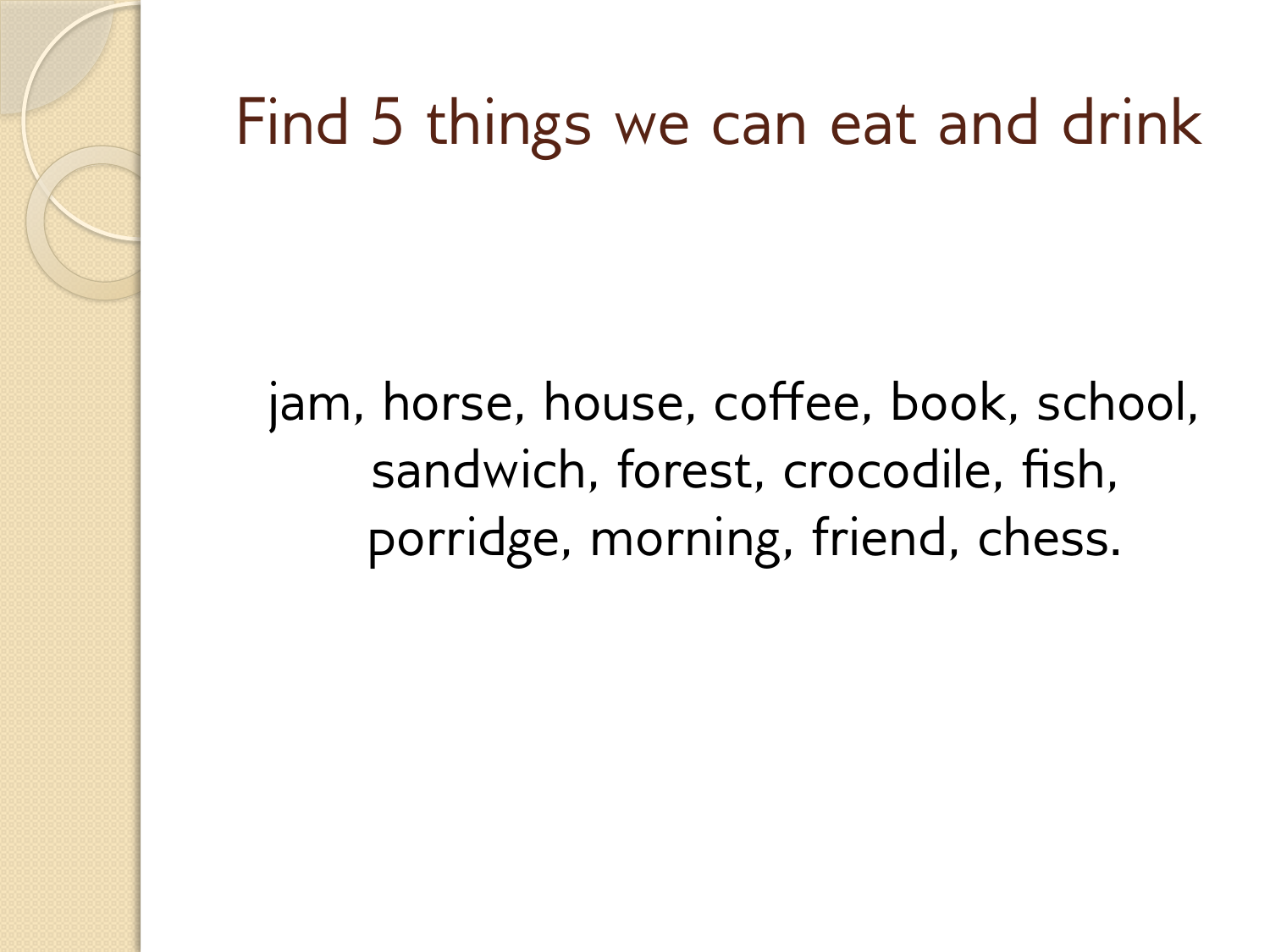

# Find 5 things we can eat and drink

 jam, horse, house, coffee, book, school, sandwich, forest, crocodile, fish, porridge, morning, friend, chess.